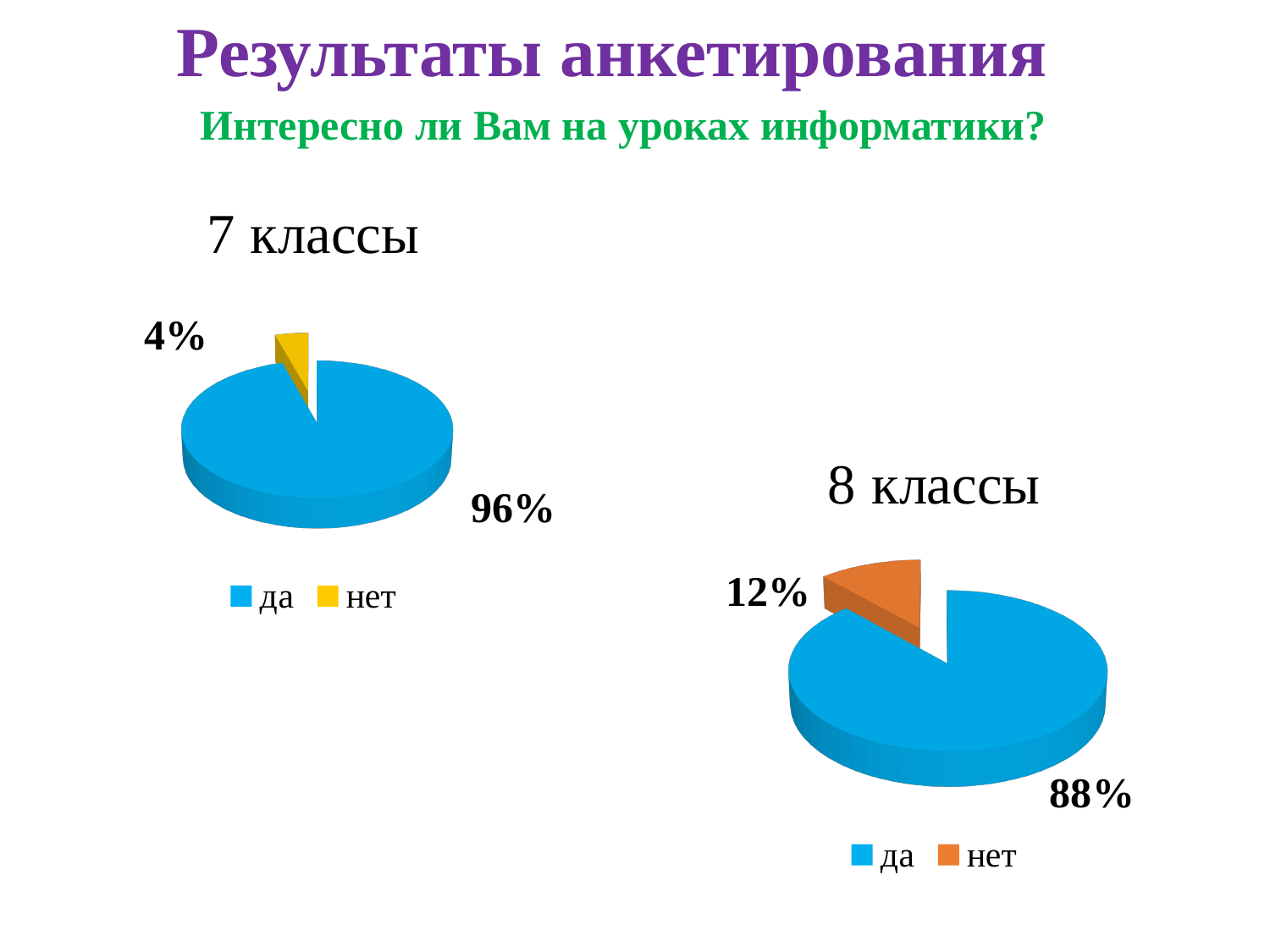

# Результаты анкетирования
Интересно ли Вам на уроках информатики?

[unsupported chart]

[unsupported chart]

14